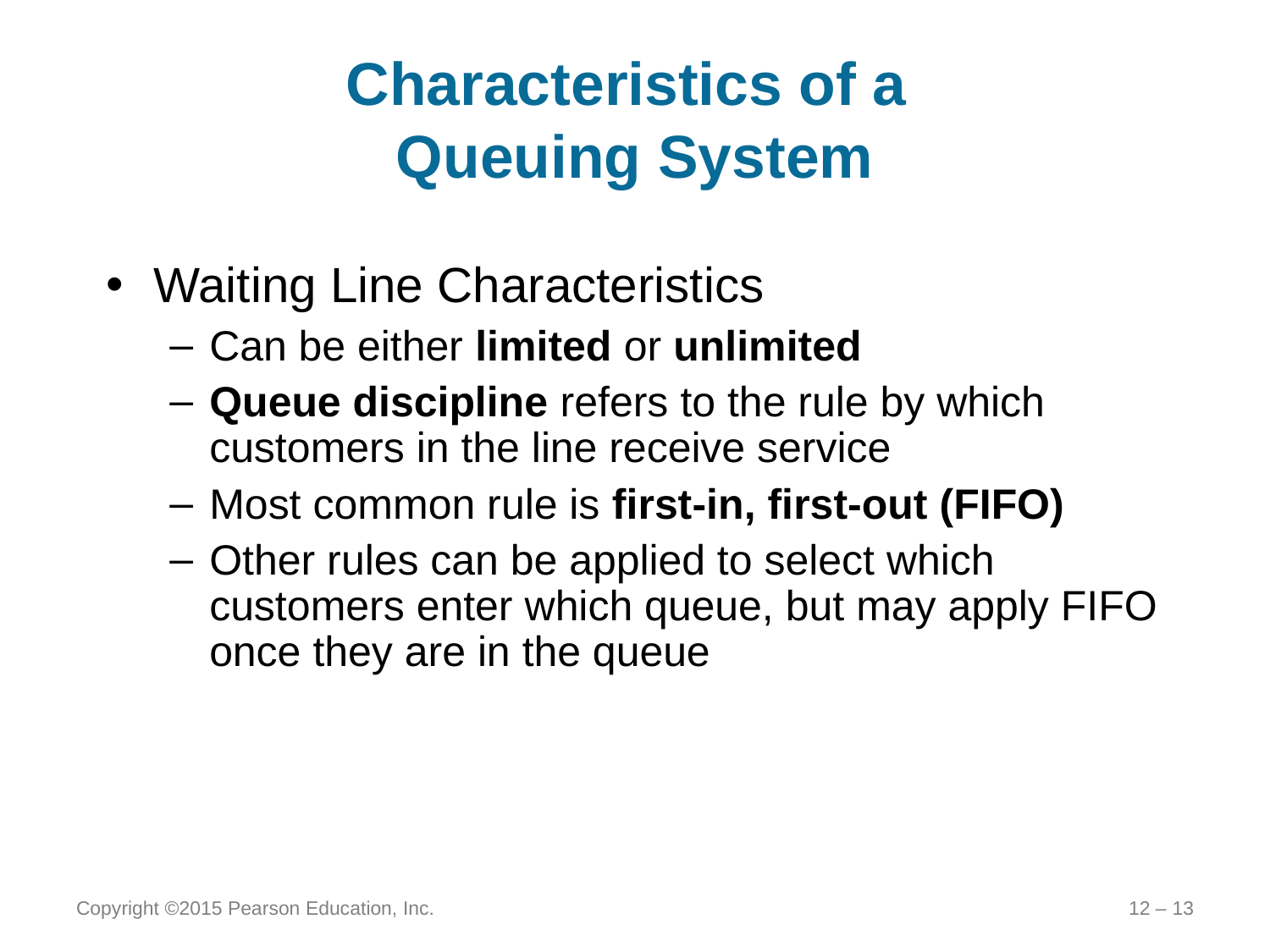

# Characteristics of a Queuing System
Waiting Line Characteristics
Can be either limited or unlimited
Queue discipline refers to the rule by which customers in the line receive service
Most common rule is first-in, first-out (FIFO)
Other rules can be applied to select which customers enter which queue, but may apply FIFO once they are in the queue
Copyright ©2015 Pearson Education, Inc.
12 – 13